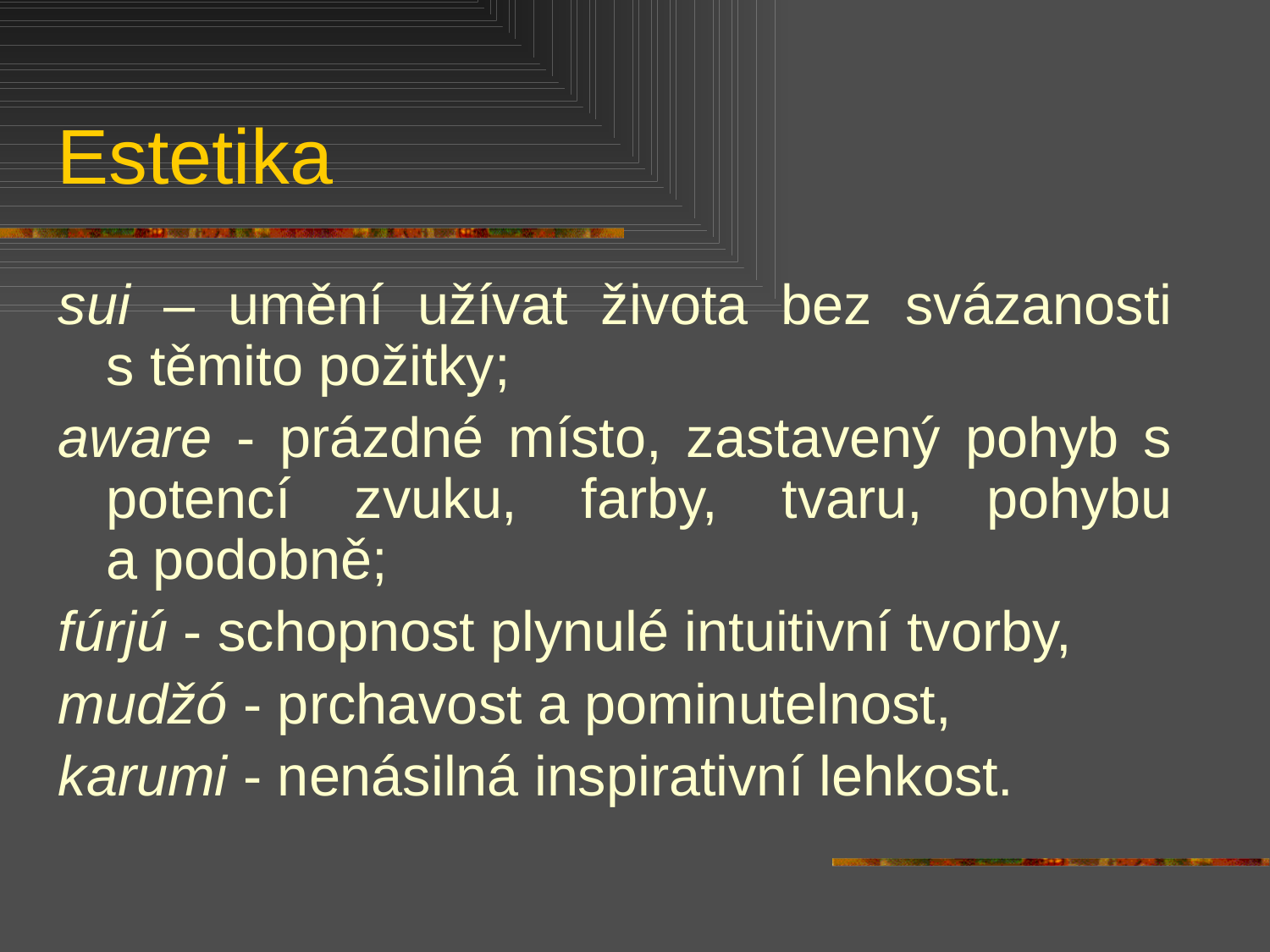

# Estetika
sui – umění užívat života bez svázanosti s těmito požitky;
aware - prázdné místo, zastavený pohyb s potencí zvuku, farby, tvaru, pohybu a podobně;
fúrjú - schopnost plynulé intuitivní tvorby,
mudžó - prchavost a pominutelnost,
karumi - nenásilná inspirativní lehkost.